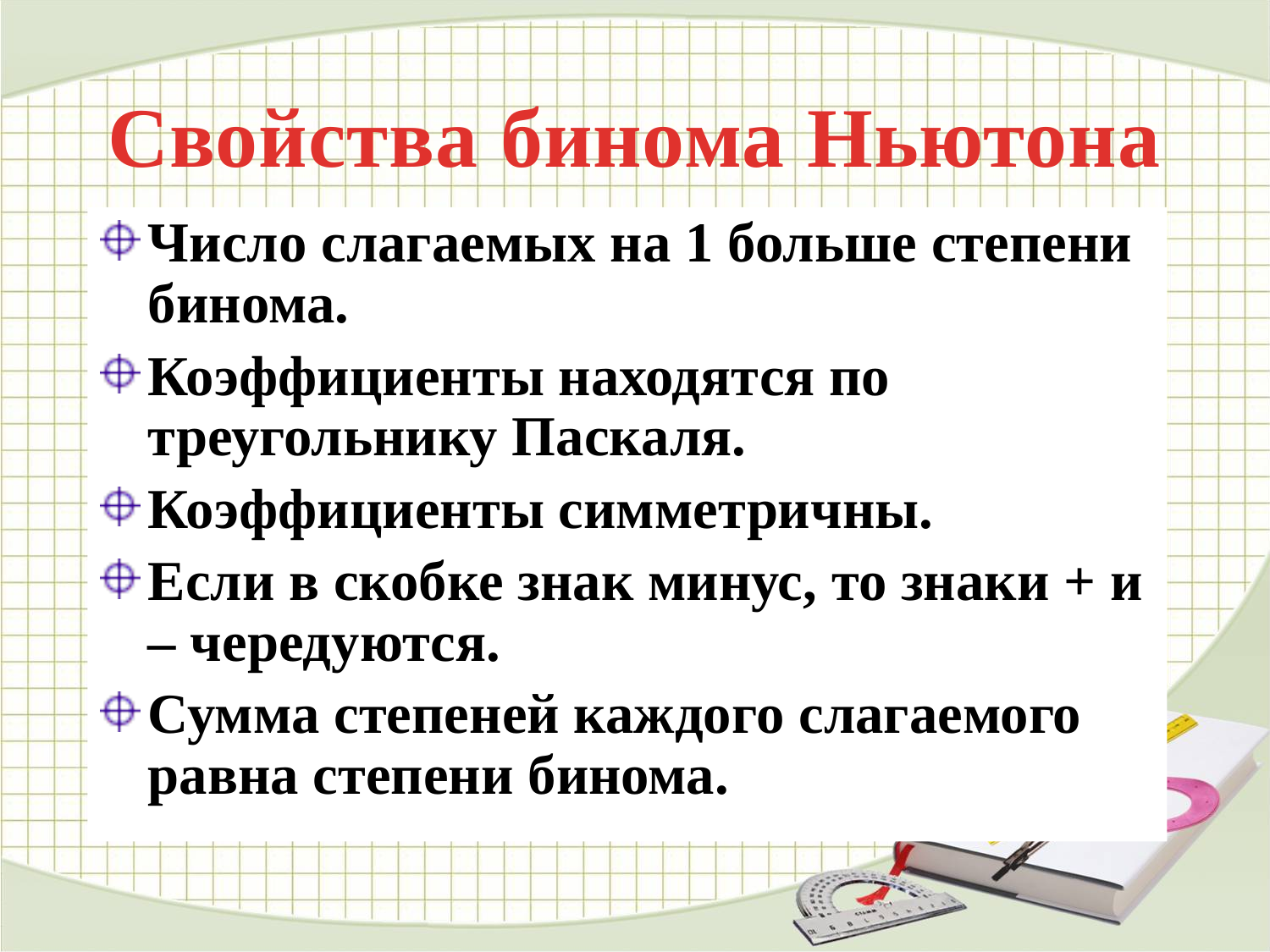

Свойства бинома Ньютона
Число слагаемых на 1 больше степени бинома.
Коэффициенты находятся по треугольнику Паскаля.
Коэффициенты симметричны.
Если в скобке знак минус, то знаки + и – чередуются.
Сумма степеней каждого слагаемого равна степени бинома.